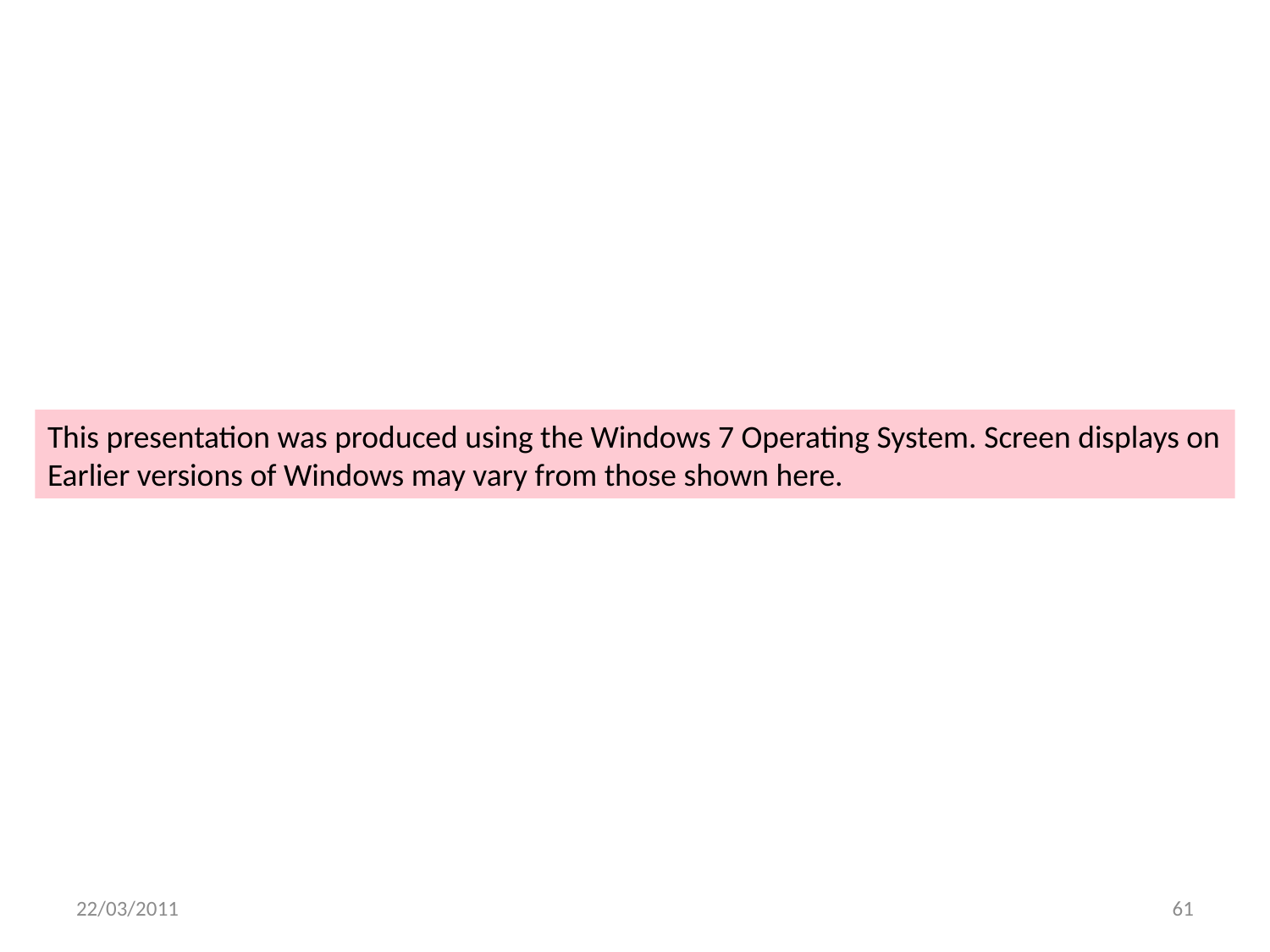

#
This presentation was produced using the Windows 7 Operating System. Screen displays on Earlier versions of Windows may vary from those shown here.
22/03/2011
61